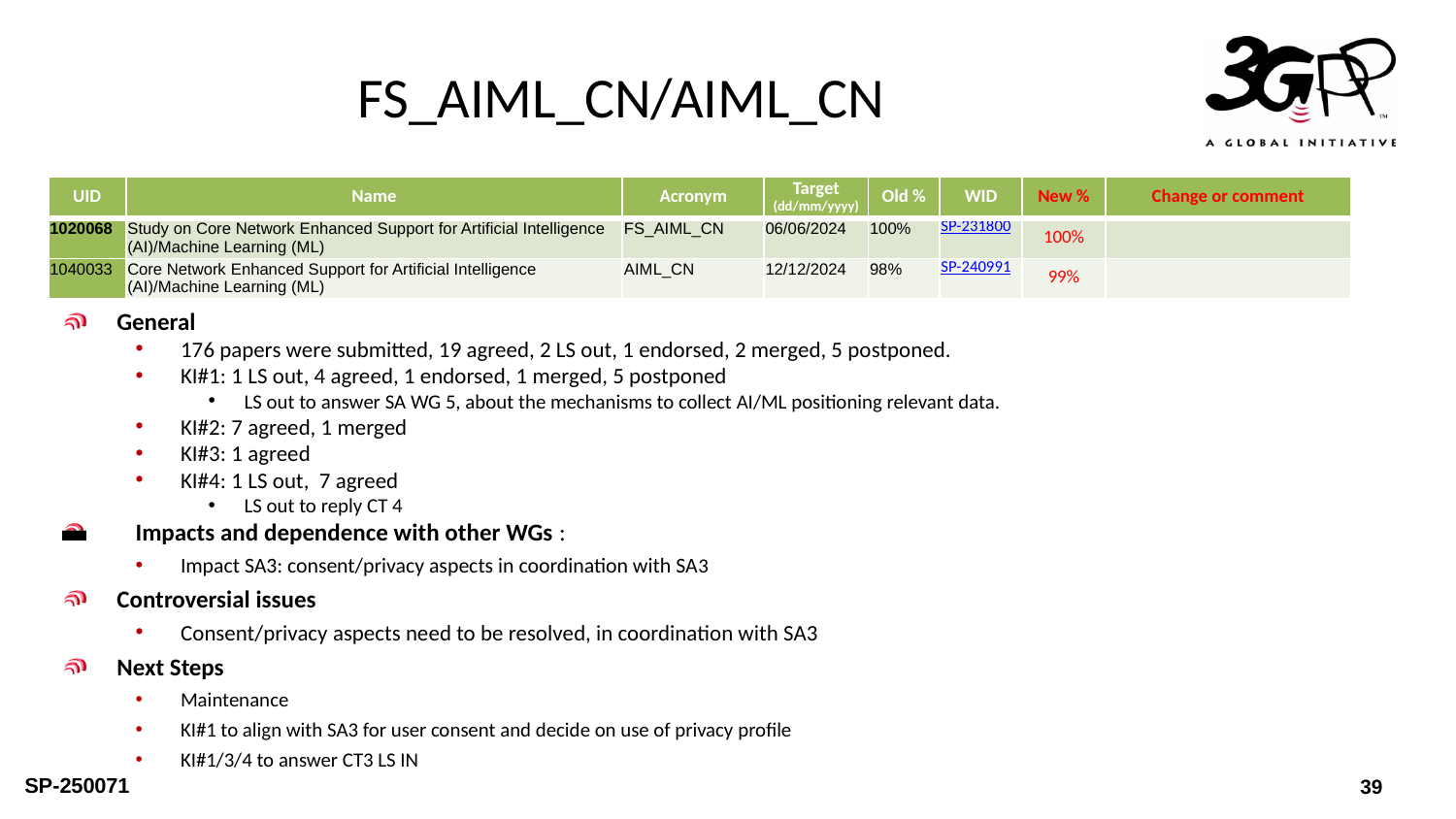

# FS_AIML_CN/AIML_CN
| UID | Name | Acronym | Target (dd/mm/yyyy) | Old % | WID | New % | Change or comment |
| --- | --- | --- | --- | --- | --- | --- | --- |
| 1020068 | Study on Core Network Enhanced Support for Artificial Intelligence (AI)/Machine Learning (ML) | FS\_AIML\_CN | 06/06/2024 | 100% | SP-231800 | 100% |  |
| 1040033 | Core Network Enhanced Support for Artificial Intelligence (AI)/Machine Learning (ML) | AIML\_CN | 12/12/2024 | 98% | SP-240991 | 99% |  |
General
176 papers were submitted, 19 agreed, 2 LS out, 1 endorsed, 2 merged, 5 postponed.
KI#1: 1 LS out, 4 agreed, 1 endorsed, 1 merged, 5 postponed
LS out to answer SA WG 5, about the mechanisms to collect AI/ML positioning relevant data.
KI#2: 7 agreed, 1 merged
KI#3: 1 agreed
KI#4: 1 LS out,  7 agreed
LS out to reply CT 4
Impacts and dependence with other WGs :
Impact SA3: consent/privacy aspects in coordination with SA3
Controversial issues
Consent/privacy aspects need to be resolved, in coordination with SA3
Next Steps
Maintenance
KI#1 to align with SA3 for user consent and decide on use of privacy profile
KI#1/3/4 to answer CT3 LS IN